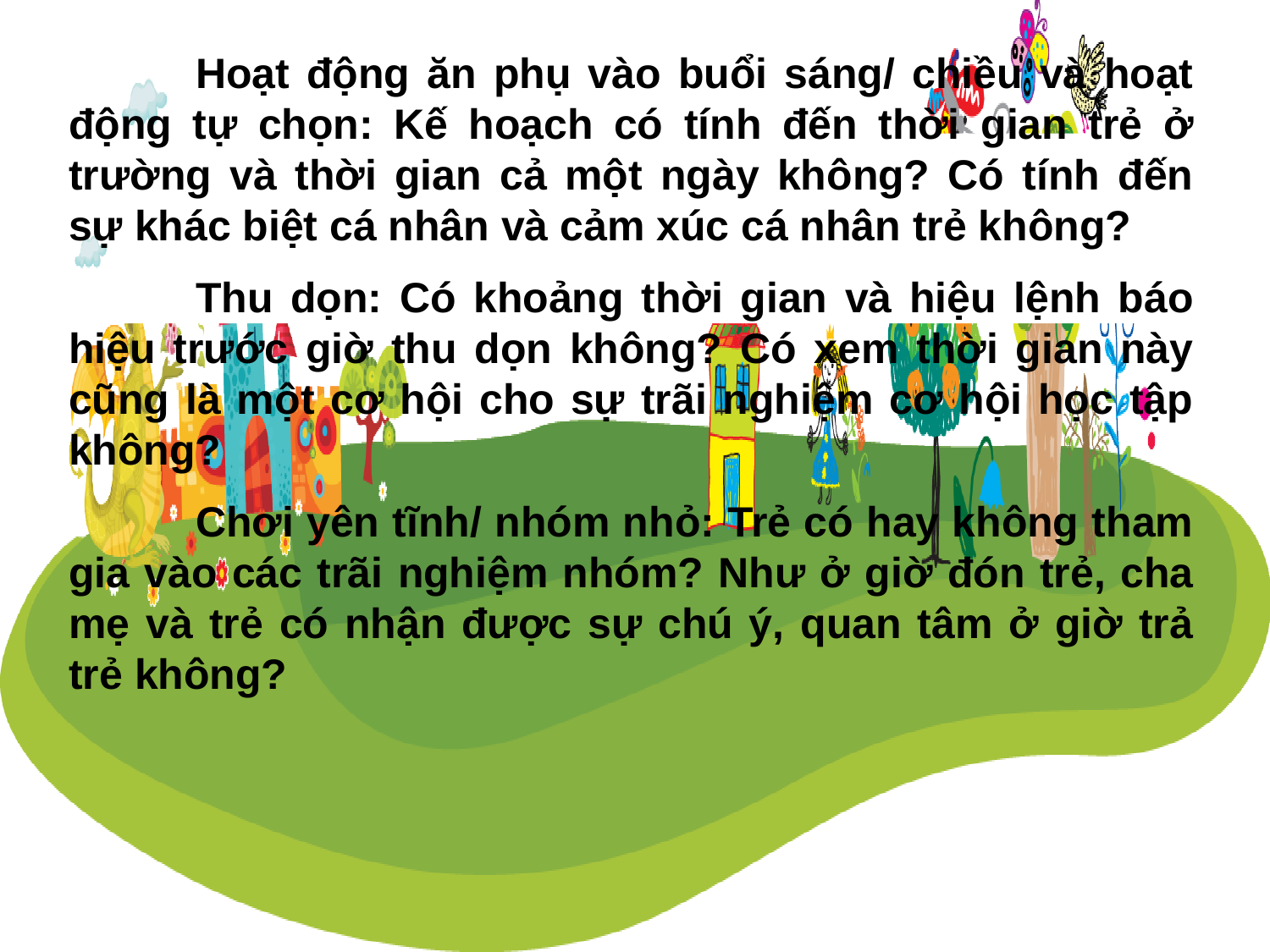

Hoạt động ăn phụ vào buổi sáng/ chiều và hoạt động tự chọn: Kế hoạch có tính đến thời gian trẻ ở trường và thời gian cả một ngày không? Có tính đến sự khác biệt cá nhân và cảm xúc cá nhân trẻ không?
	Thu dọn: Có khoảng thời gian và hiệu lệnh báo hiệu trước giờ thu dọn không? Có xem thời gian này cũng là một cơ hội cho sự trãi nghiệm cơ hội học tập không?
	Chơi yên tĩnh/ nhóm nhỏ: Trẻ có hay không tham gia vào các trãi nghiệm nhóm? Như ở giờ đón trẻ, cha mẹ và trẻ có nhận được sự chú ý, quan tâm ở giờ trả trẻ không?